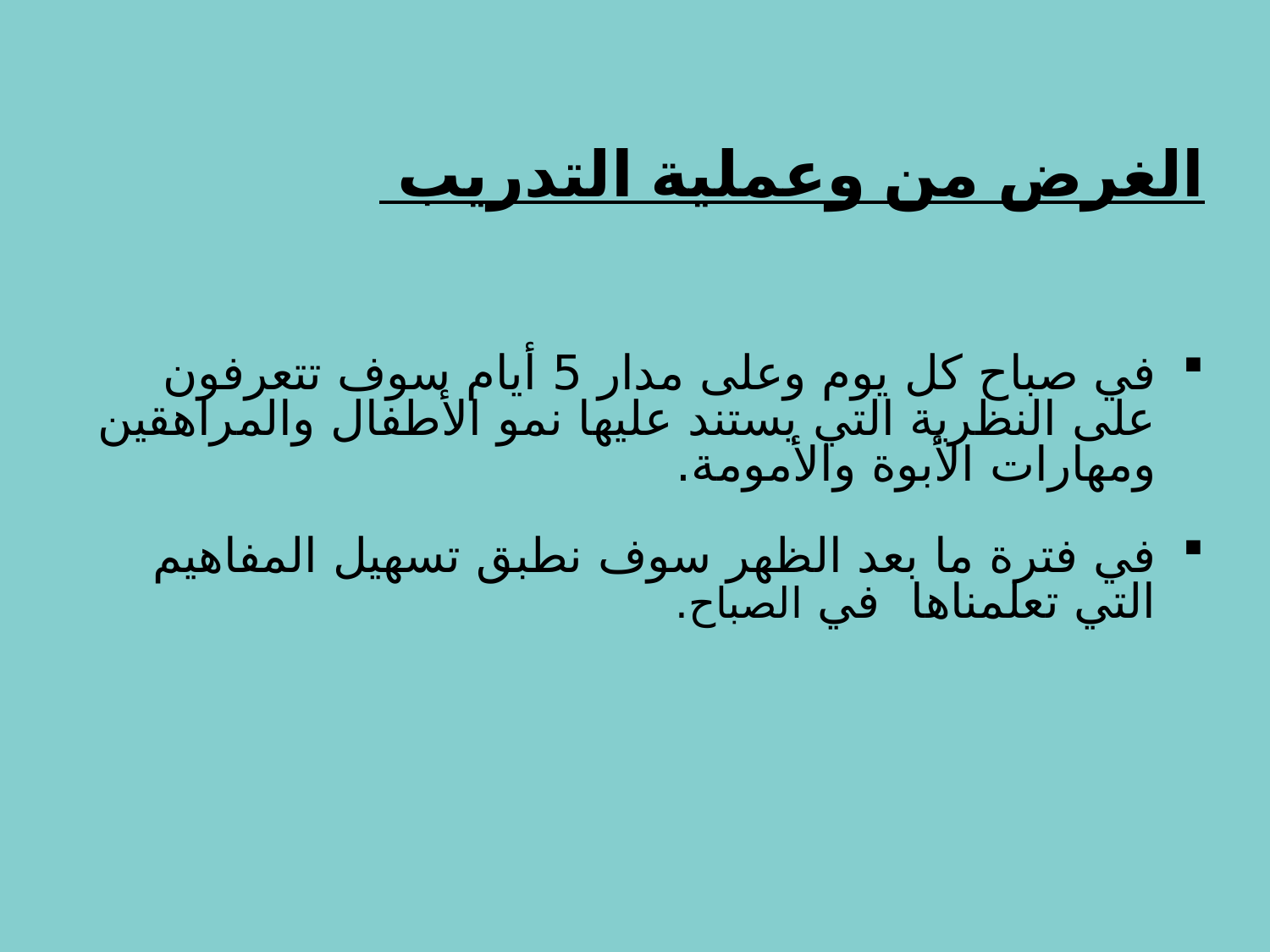

# الغرض من وعملية التدريب

في صباح كل يوم وعلى مدار 5 أيام سوف تتعرفون على النظرية التي يستند عليها نمو الأطفال والمراهقين ومهارات الأبوة والأمومة.

في فترة ما بعد الظهر سوف نطبق تسهيل المفاهيم التي تعلمناها  في الصباح.